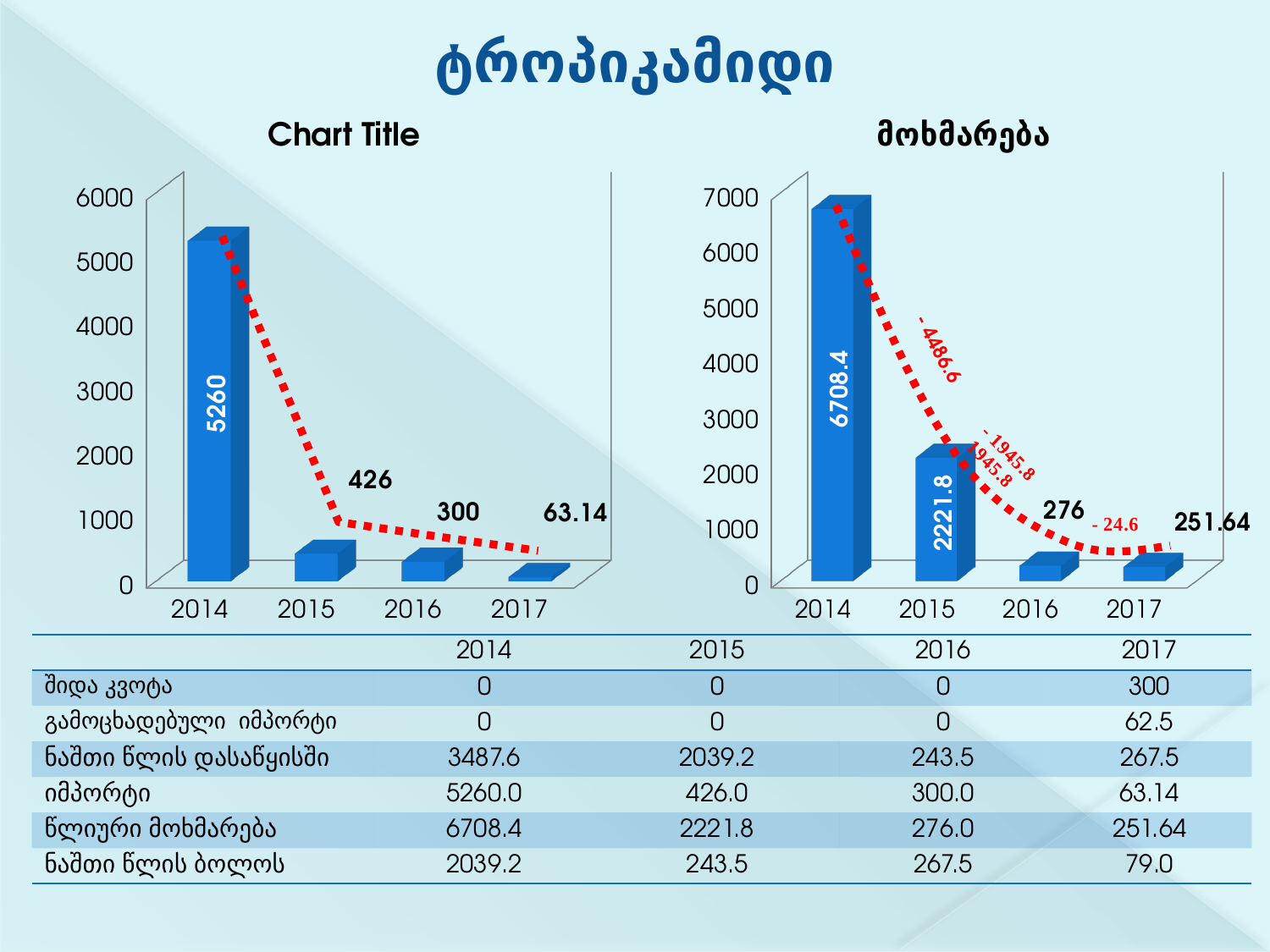

# ტროპიკამიდი

[unsupported chart]

[unsupported chart]

- 4486.6
|  | 2014 | 2015 | 2016 | 2017 |
| --- | --- | --- | --- | --- |
| შიდა კვოტა | 0 | 0 | 0 | 300 |
| გამოცხადებული იმპორტი | 0 | 0 | 0 | 62.5 |
| ნაშთი წლის დასაწყისში | 3487.6 | 2039.2 | 243.5 | 267.5 |
| იმპორტი | 5260.0 | 426.0 | 300.0 | 63.14 |
| წლიური მოხმარება | 6708.4 | 2221.8 | 276.0 | 251.64 |
| ნაშთი წლის ბოლოს | 2039.2 | 243.5 | 267.5 | 79.0 |